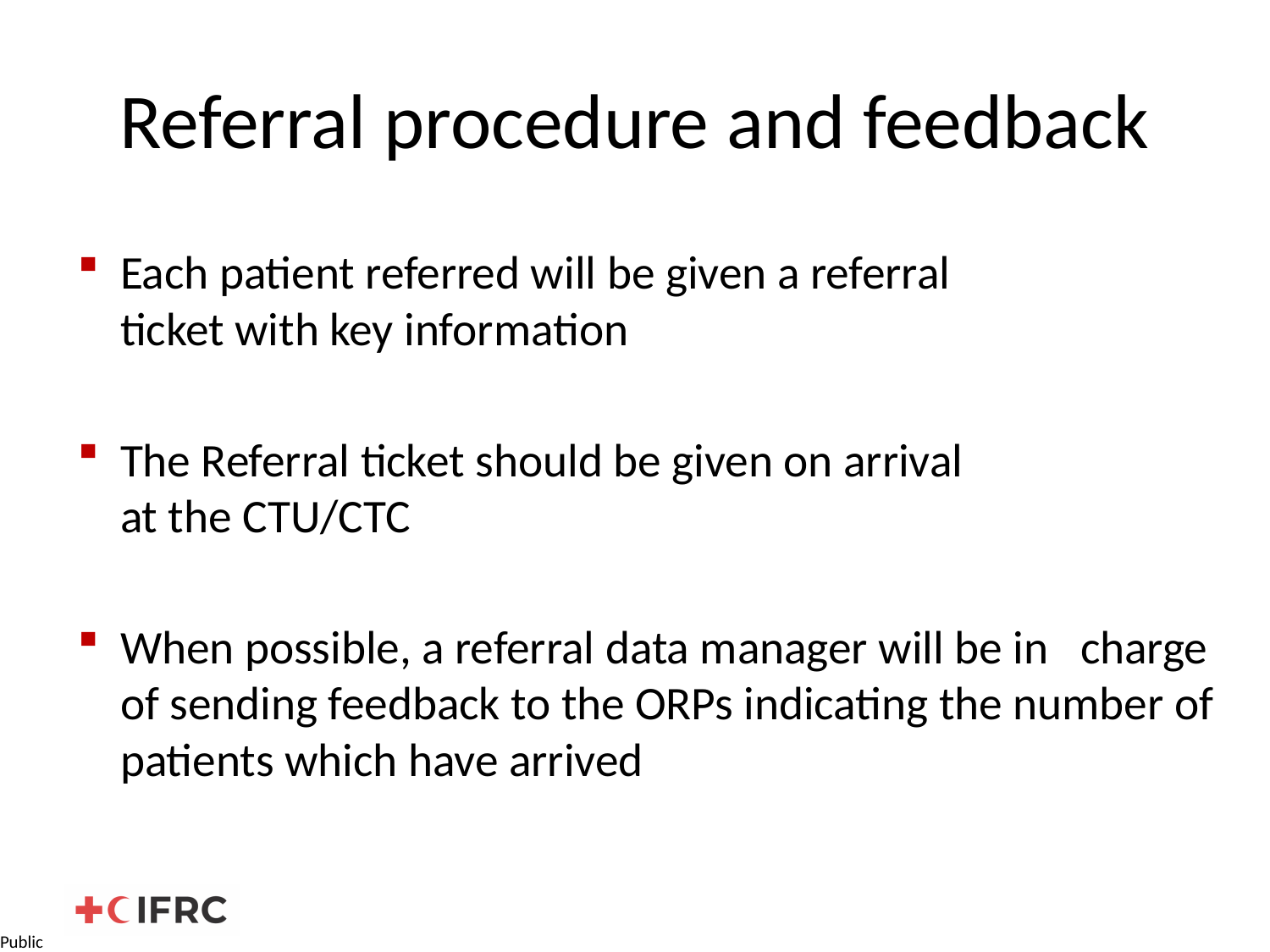

# Referral procedure and feedback
Each patient referred will be given a referral
ticket with key information

The Referral ticket should be given on arrival
at the CTU/CTC

When possible, a referral data manager will be in   charge of sending feedback to the ORPs indicating the number of patients which have arrived